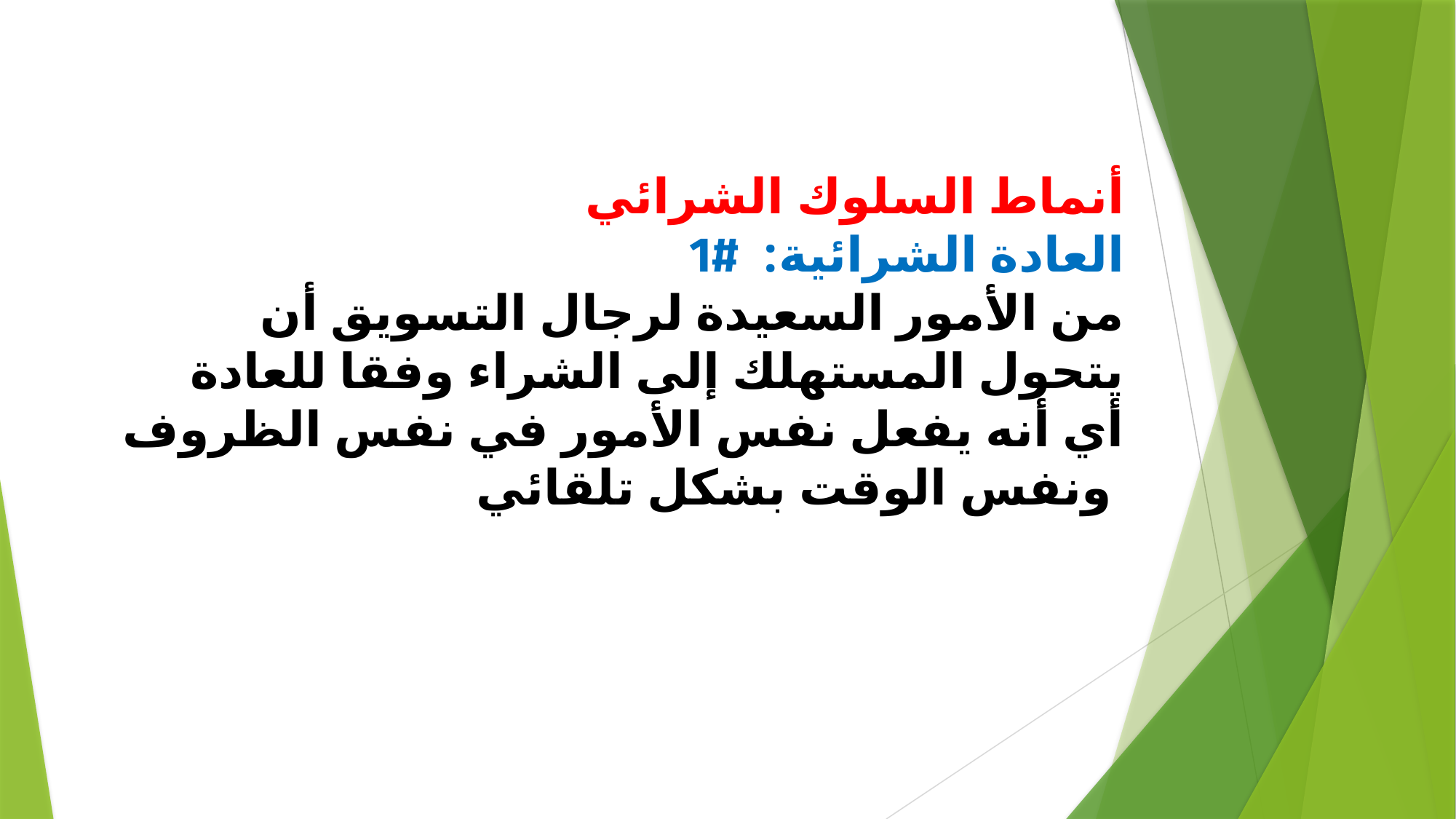

أنماط السلوك الشرائي
1# العادة الشرائية:
من الأمور السعيدة لرجال التسويق أن يتحول المستهلك إلى الشراء وفقا للعادة أي أنه يفعل نفس الأمور في نفس الظروف ونفس الوقت بشكل تلقائي